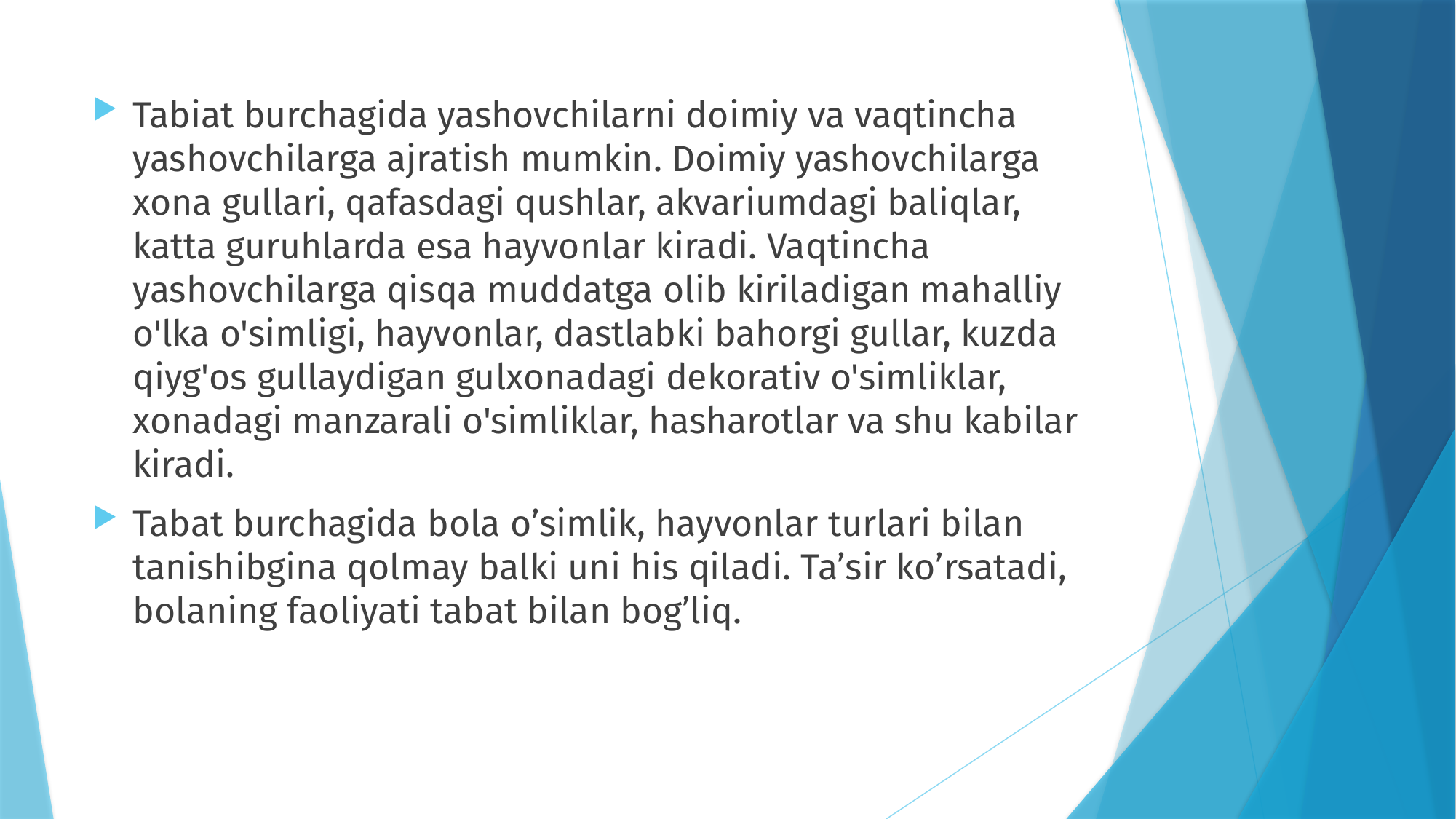

Tabiat burchagida yashovchilarni doimiy va vaqtincha yashovchilarga ajratish mumkin. Doimiy yashovchilarga xona gullari, qafasdagi qushlar, akvariumdagi baliqlar, katta guruhlarda esa hay­vonlar kiradi. Vaqtincha yashovchilarga qisqa muddatga olib kiriladigan mahalliy o'lka o'simligi, hayvonlar, dastlabki bahorgi gullar, kuzda qiyg'os gullaydigan gulxonadagi dekorativ o'simliklar, xonadagi manzarali o'simliklar, hasharotlar va shu kabilar kiradi.
Tabat burchagida bola o’simlik, hayvonlar turlari bilan tanishibgina qolmay balki uni his qiladi. Ta’sir ko’rsatadi, bolaning faoliyati tabat bilan bog’liq.